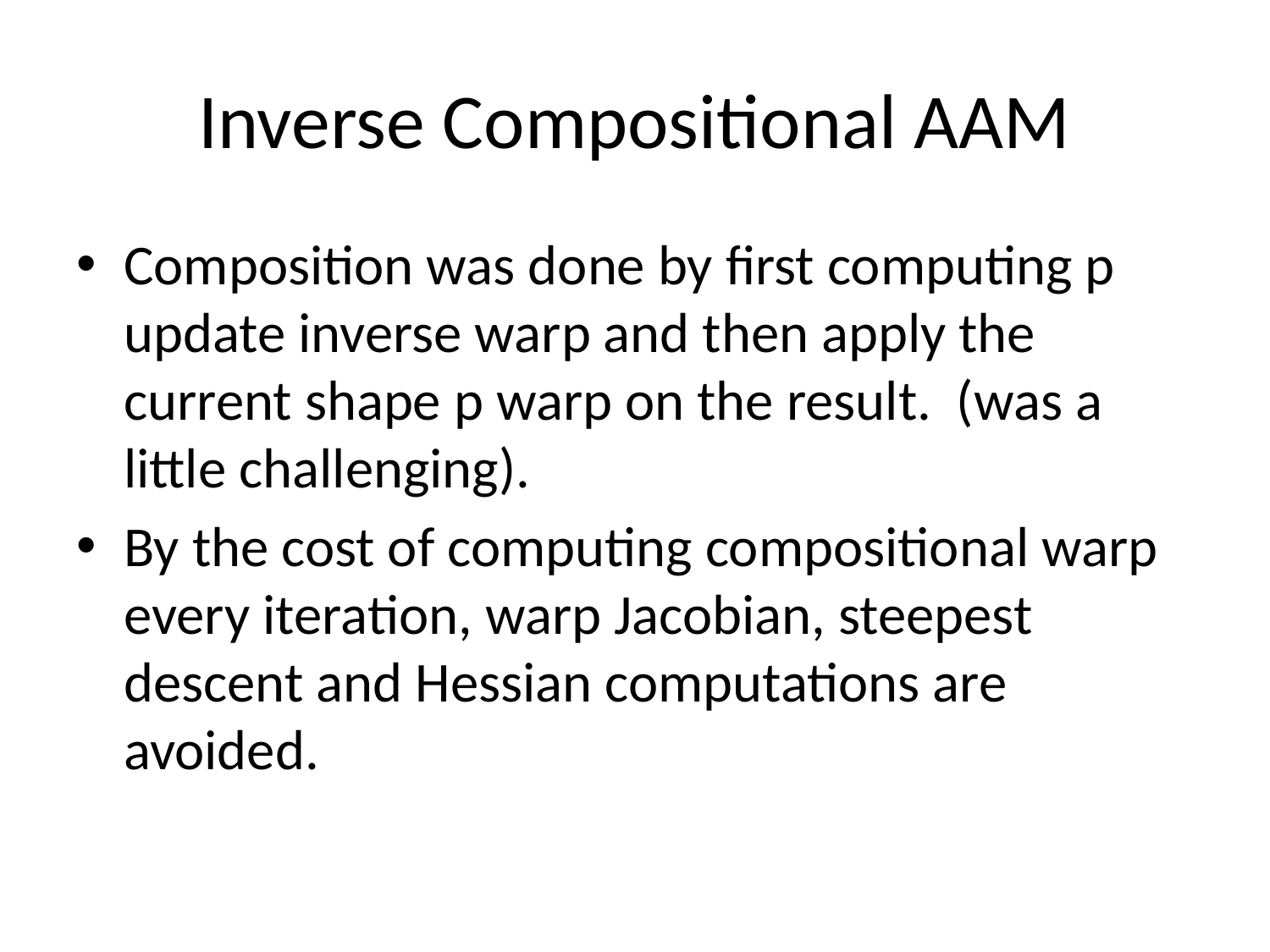

# Inverse Compositional AAM
Composition was done by first computing p update inverse warp and then apply the current shape p warp on the result.  (was a little challenging).
By the cost of computing compositional warp every iteration, warp Jacobian, steepest descent and Hessian computations are avoided.